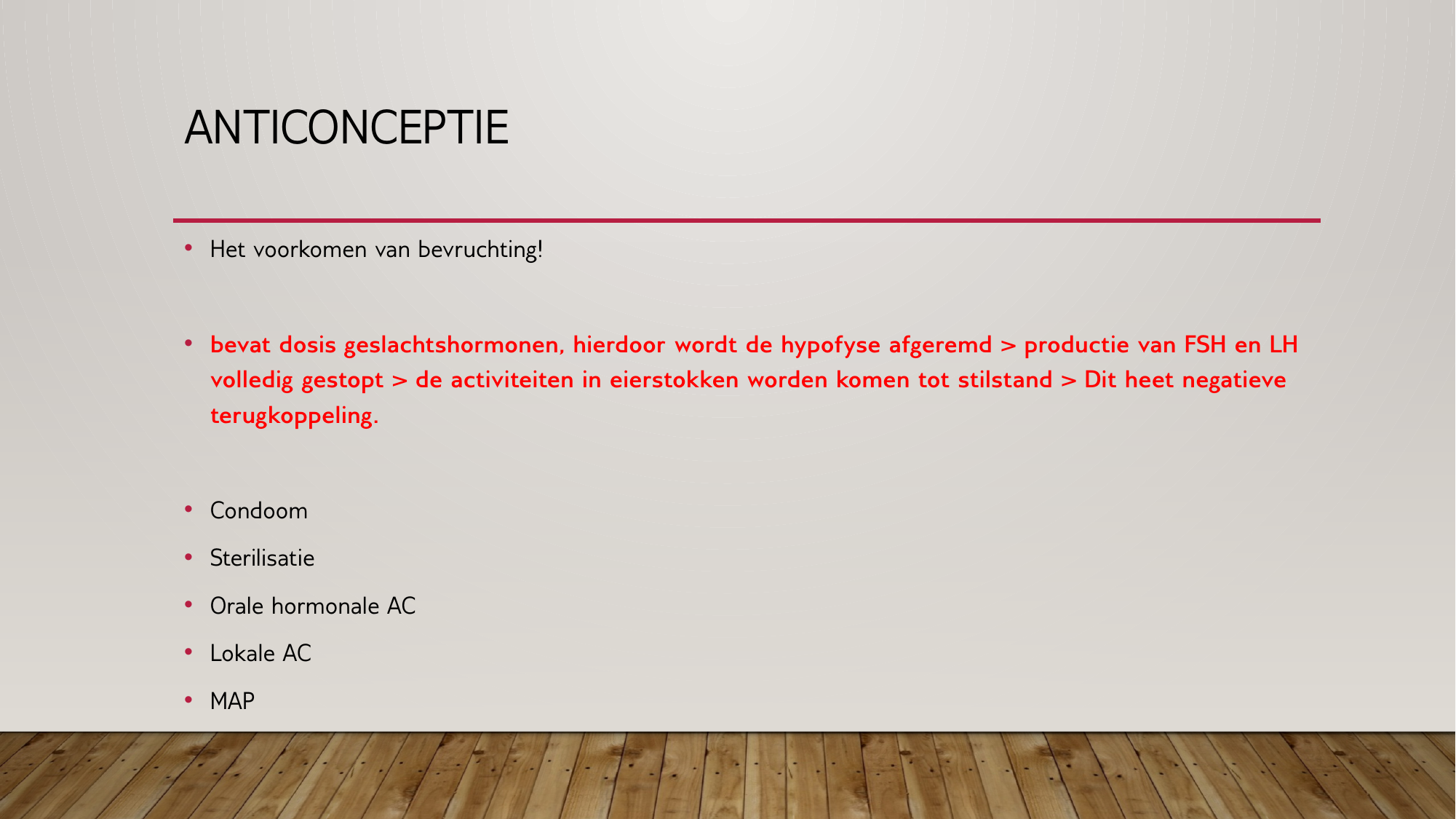

# Anticonceptie
Het voorkomen van bevruchting!

bevat dosis geslachtshormonen, hierdoor wordt de hypofyse afgeremd > productie van FSH en LH volledig gestopt > de activiteiten in eierstokken worden komen tot stilstand > Dit heet negatieve terugkoppeling.

Condoom
Sterilisatie
Orale hormonale AC
Lokale AC
MAP